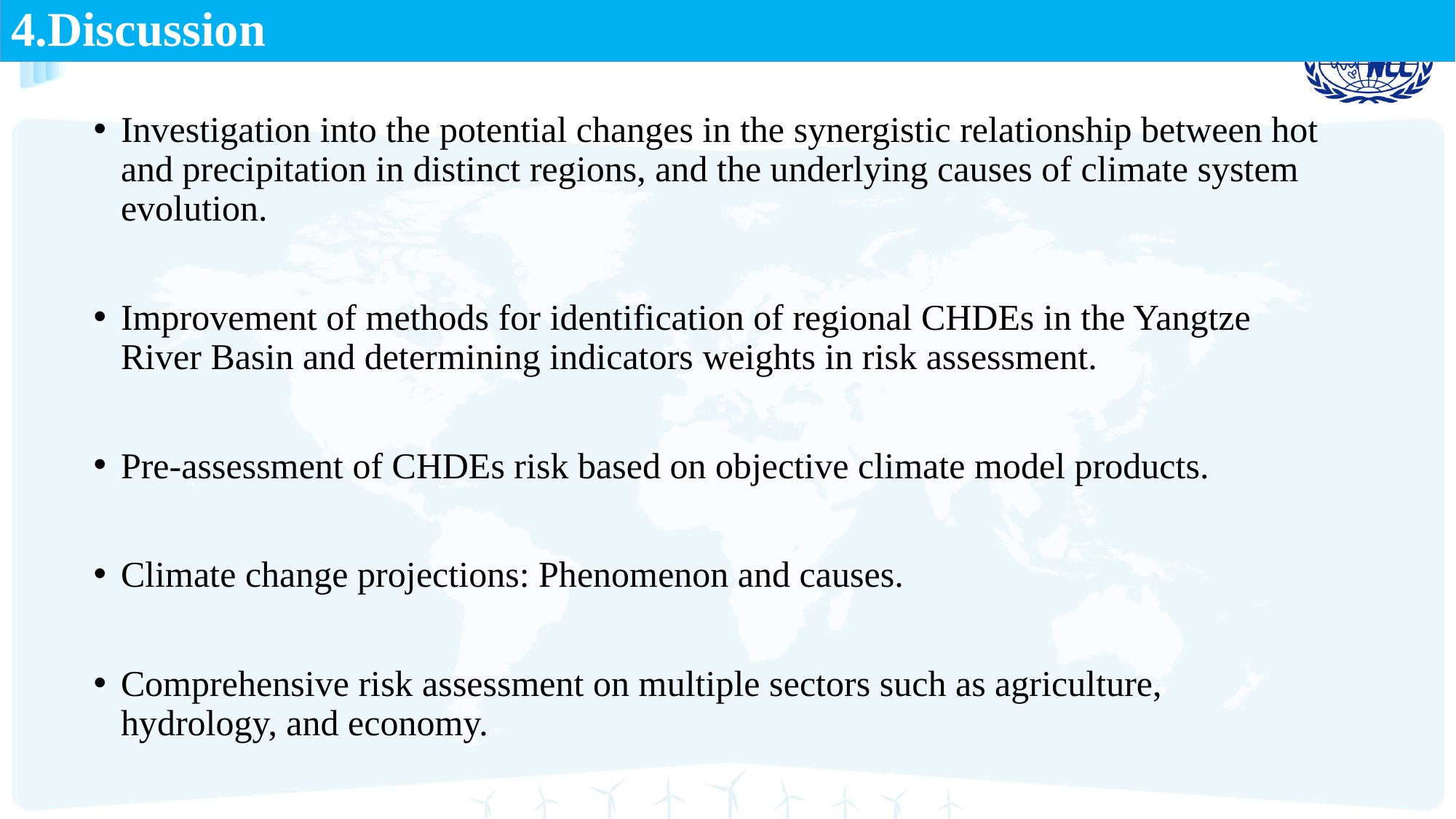

4.Discussion
Investigation into the potential changes in the synergistic relationship between hot and precipitation in distinct regions, and the underlying causes of climate system evolution.

Improvement of methods for identification of regional CHDEs in the Yangtze River Basin and determining indicators weights in risk assessment.

Pre-assessment of CHDEs risk based on objective climate model products.

Climate change projections: Phenomenon and causes.

Comprehensive risk assessment on multiple sectors such as agriculture, hydrology, and economy.